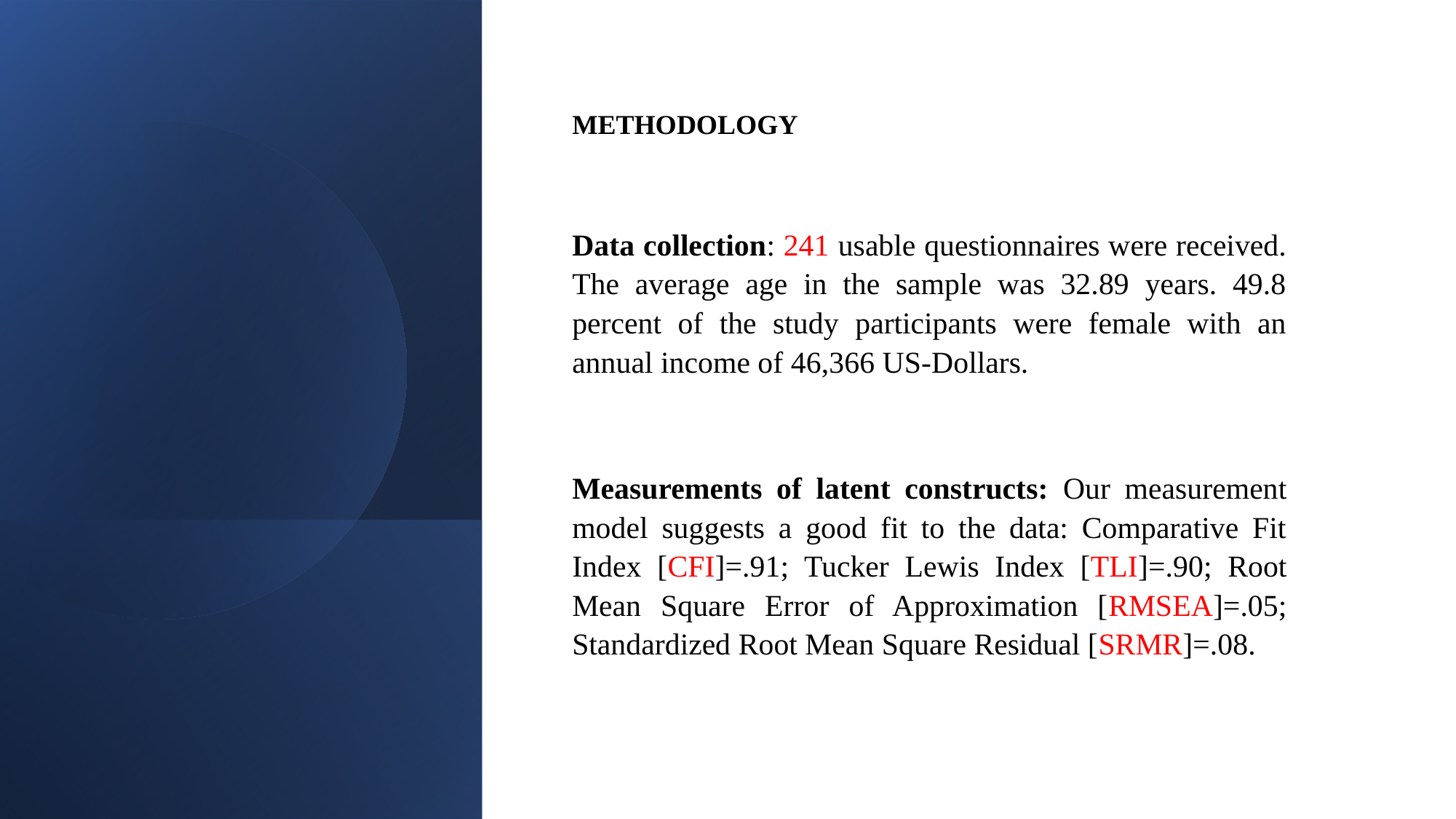

METHODOLOGY

Data collection: 241 usable questionnaires were received. The average age in the sample was 32.89 years. 49.8 percent of the study participants were female with an annual income of 46,366 US-Dollars.

Measurements of latent constructs: Our measurement model suggests a good fit to the data: Comparative Fit Index [CFI]=.91; Tucker Lewis Index [TLI]=.90; Root Mean Square Error of Approximation [RMSEA]=.05; Standardized Root Mean Square Residual [SRMR]=.08.